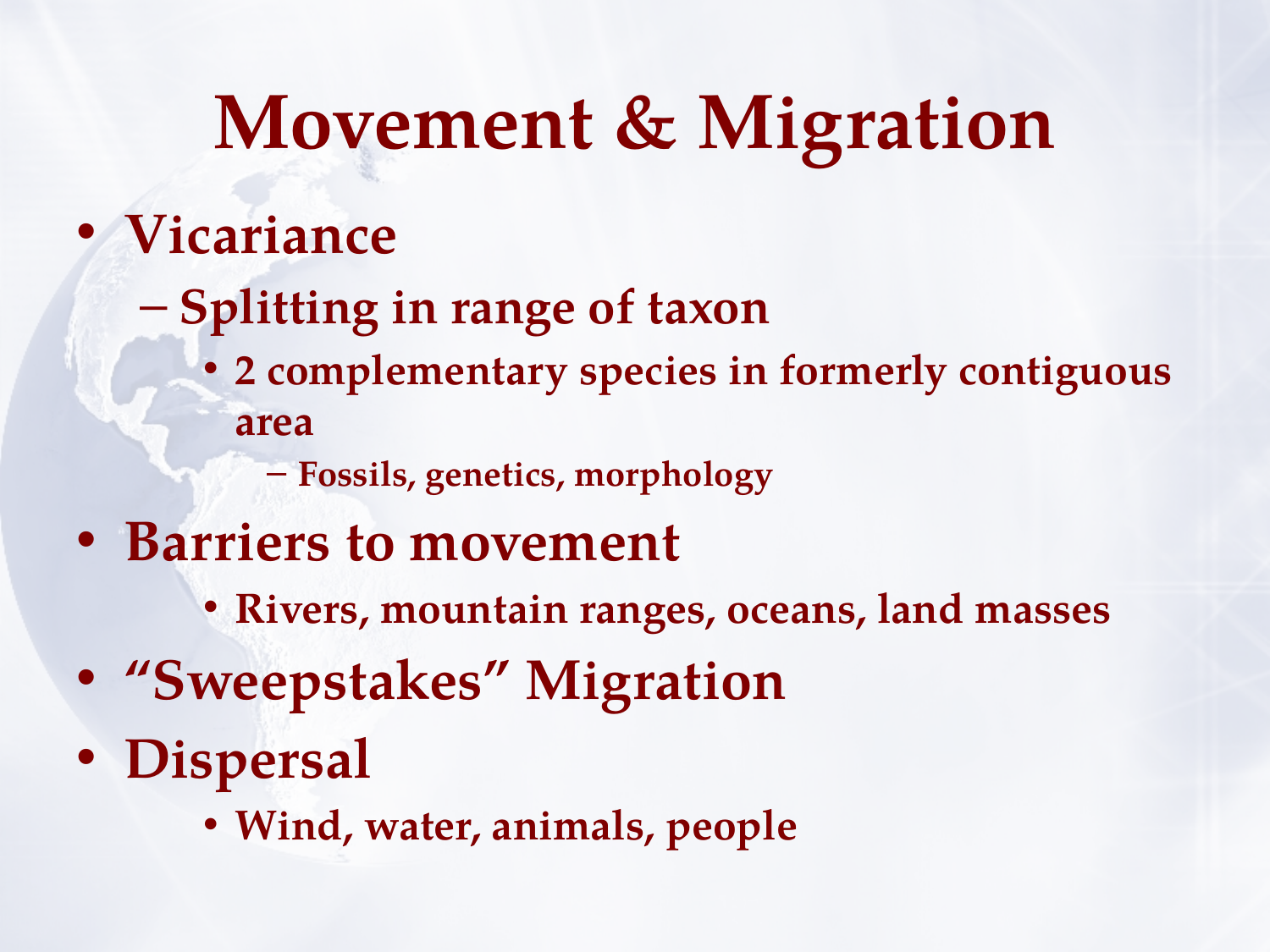

# Movement & Migration
Vicariance
Splitting in range of taxon
2 complementary species in formerly contiguous area
Fossils, genetics, morphology
Barriers to movement
Rivers, mountain ranges, oceans, land masses
“Sweepstakes” Migration
Dispersal
Wind, water, animals, people